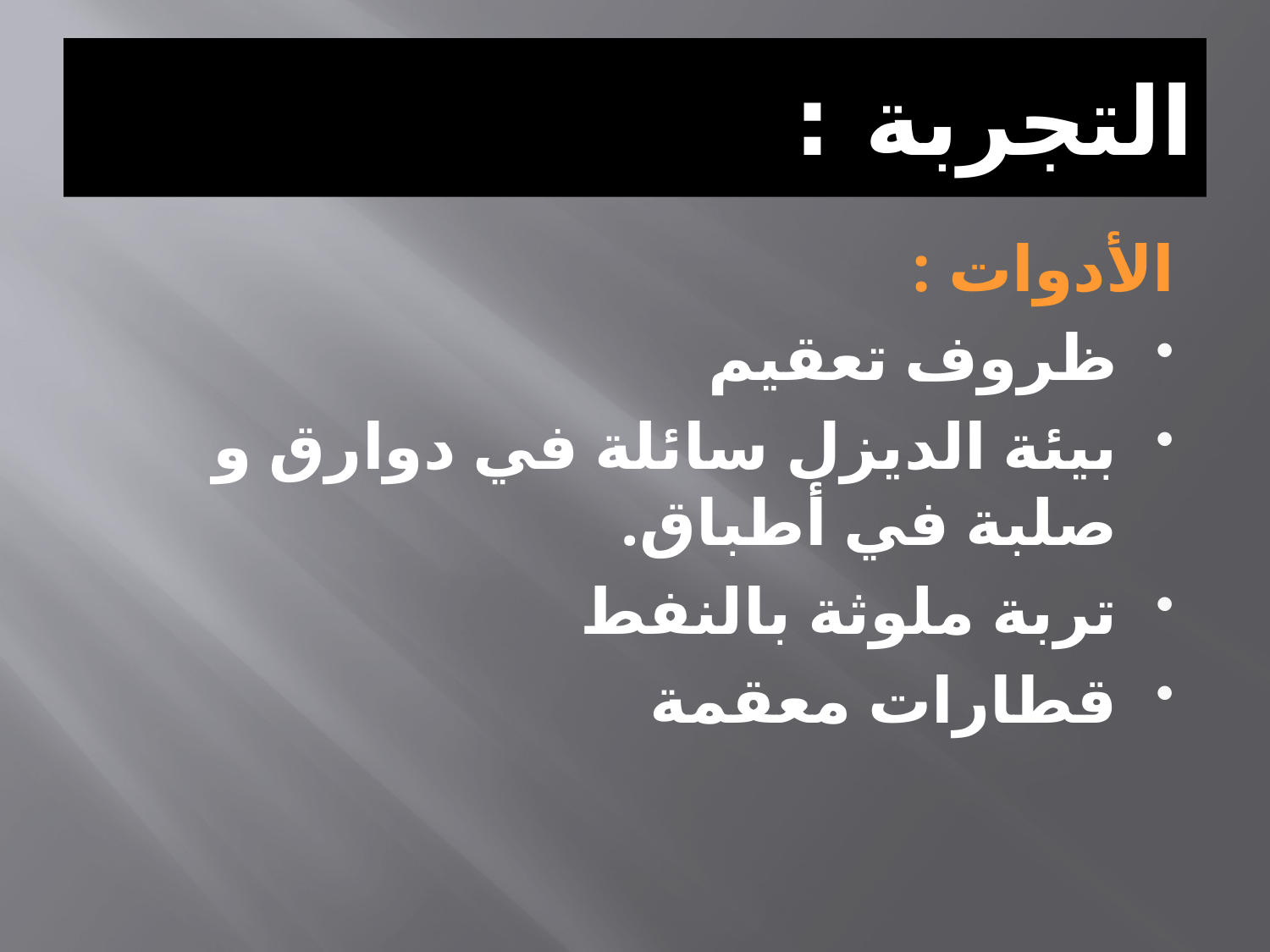

# التجربة :
الأدوات :
ظروف تعقيم
بيئة الديزل سائلة في دوارق و صلبة في أطباق.
تربة ملوثة بالنفط
قطارات معقمة